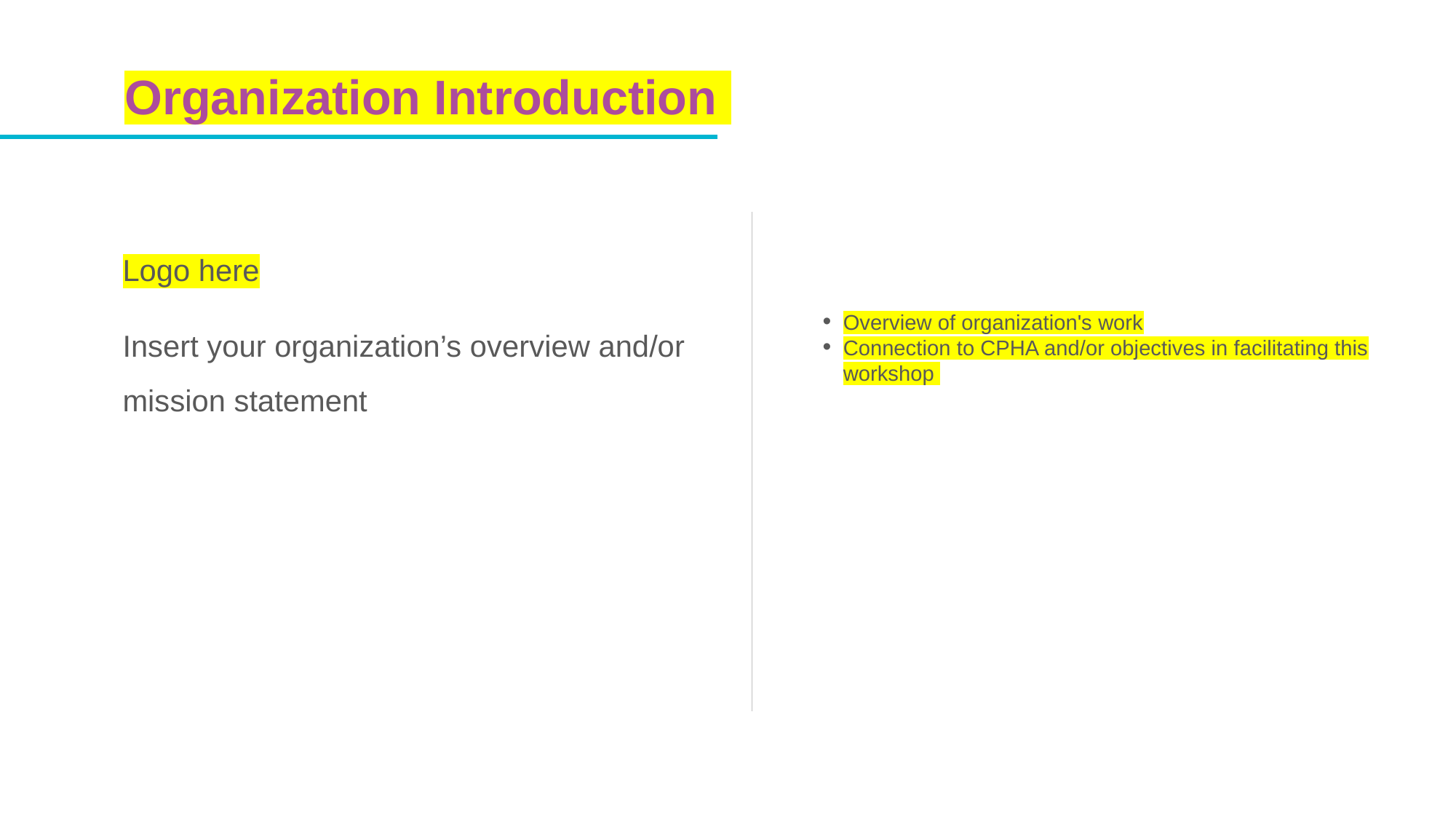

Organization Introduction
Logo here
Insert your organization’s overview and/or mission statement
Overview of organization's work
Connection to CPHA and/or objectives in facilitating this workshop